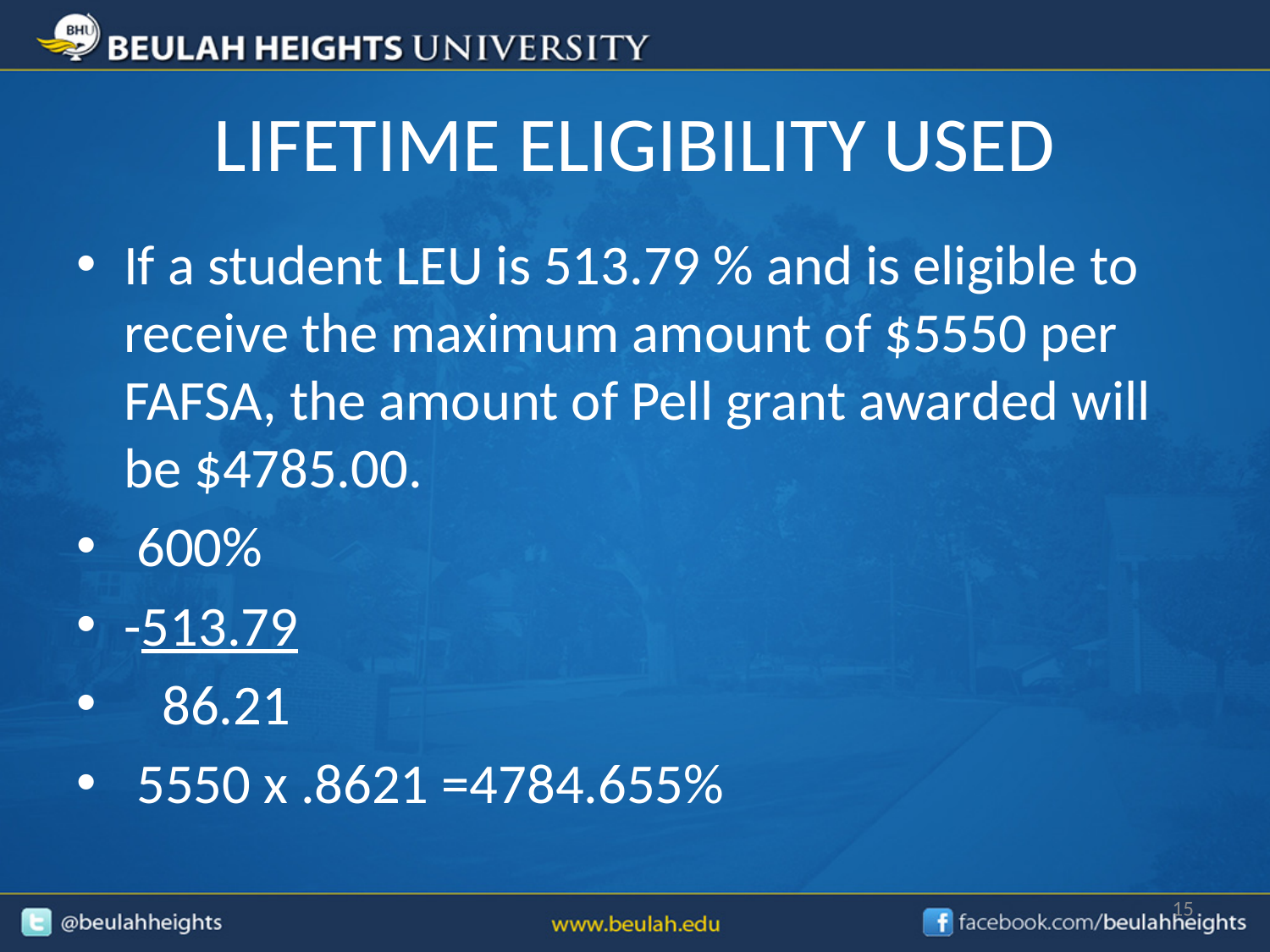

# LIFETIME ELIGIBILITY USED
If a student LEU is 513.79 % and is eligible to receive the maximum amount of $5550 per FAFSA, the amount of Pell grant awarded will be $4785.00.
 600%
-513.79
   86.21
 5550 x .8621 =4784.655%

15